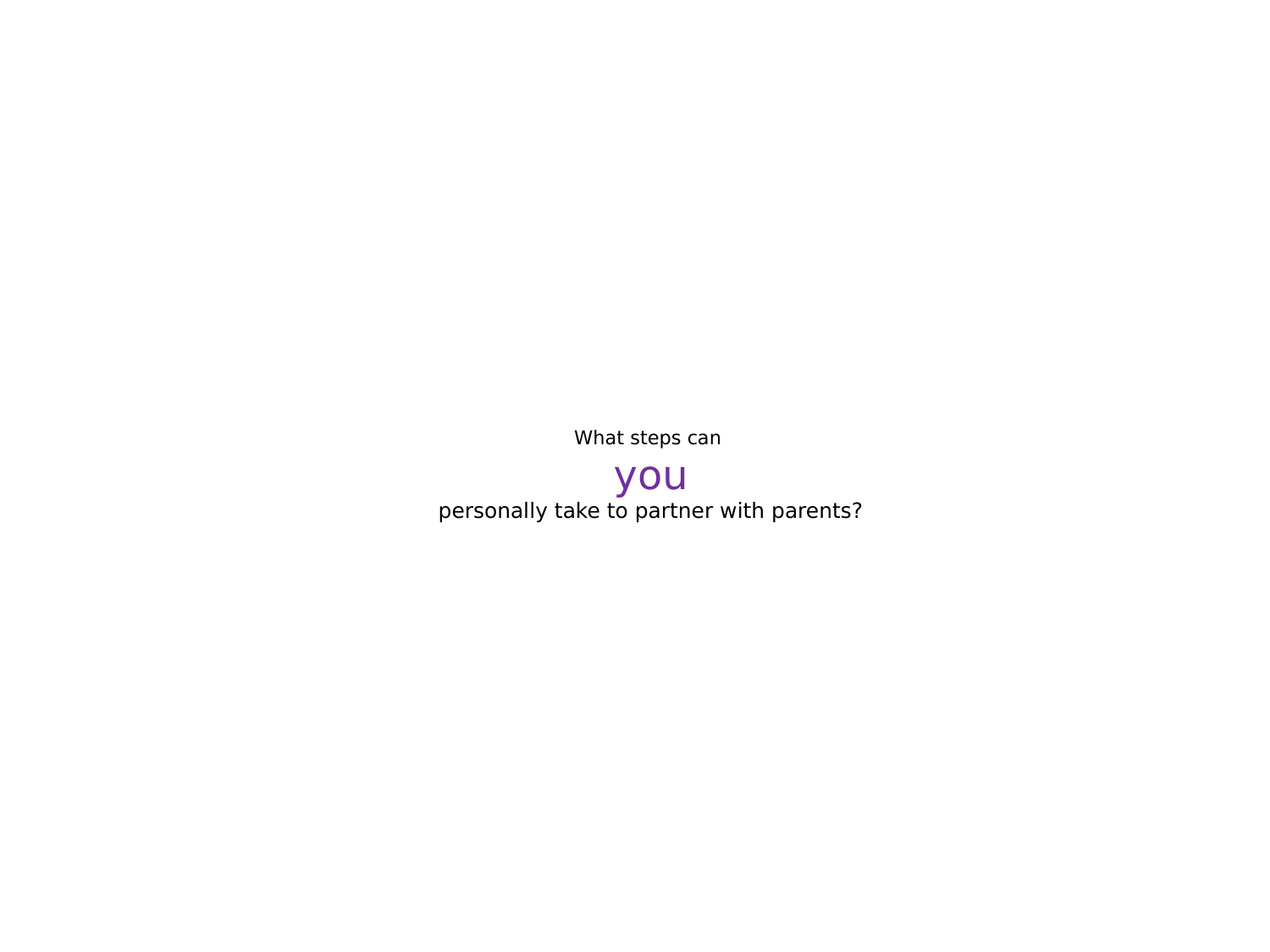

What steps can
you
personally take to partner with parents?